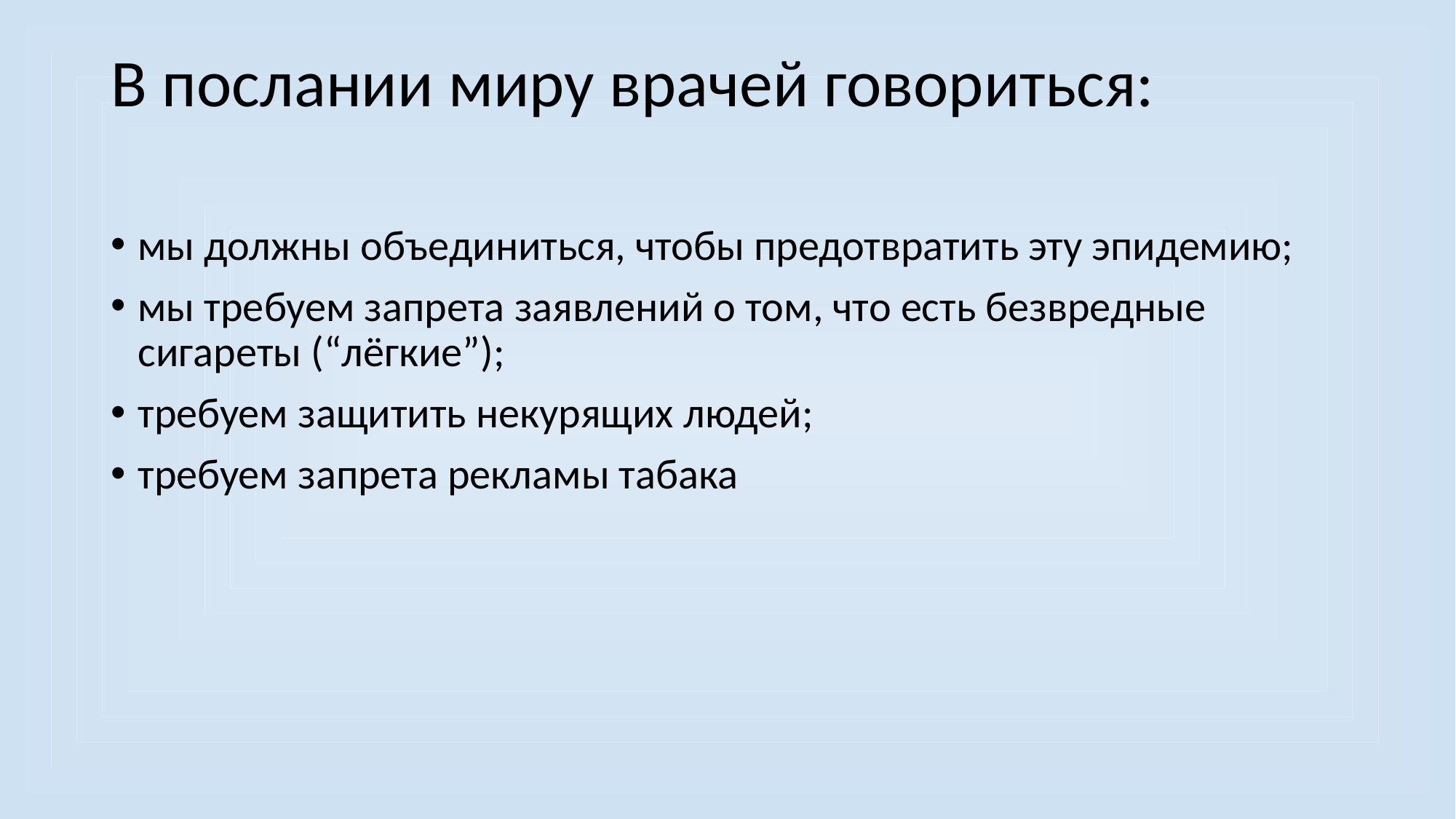

В послании миру врачей говориться:
мы должны объединиться, чтобы предотвратить эту эпидемию;
мы требуем запрета заявлений о том, что есть безвредные сигареты (“лёгкие”);
требуем защитить некурящих людей;
требуем запрета рекламы табака